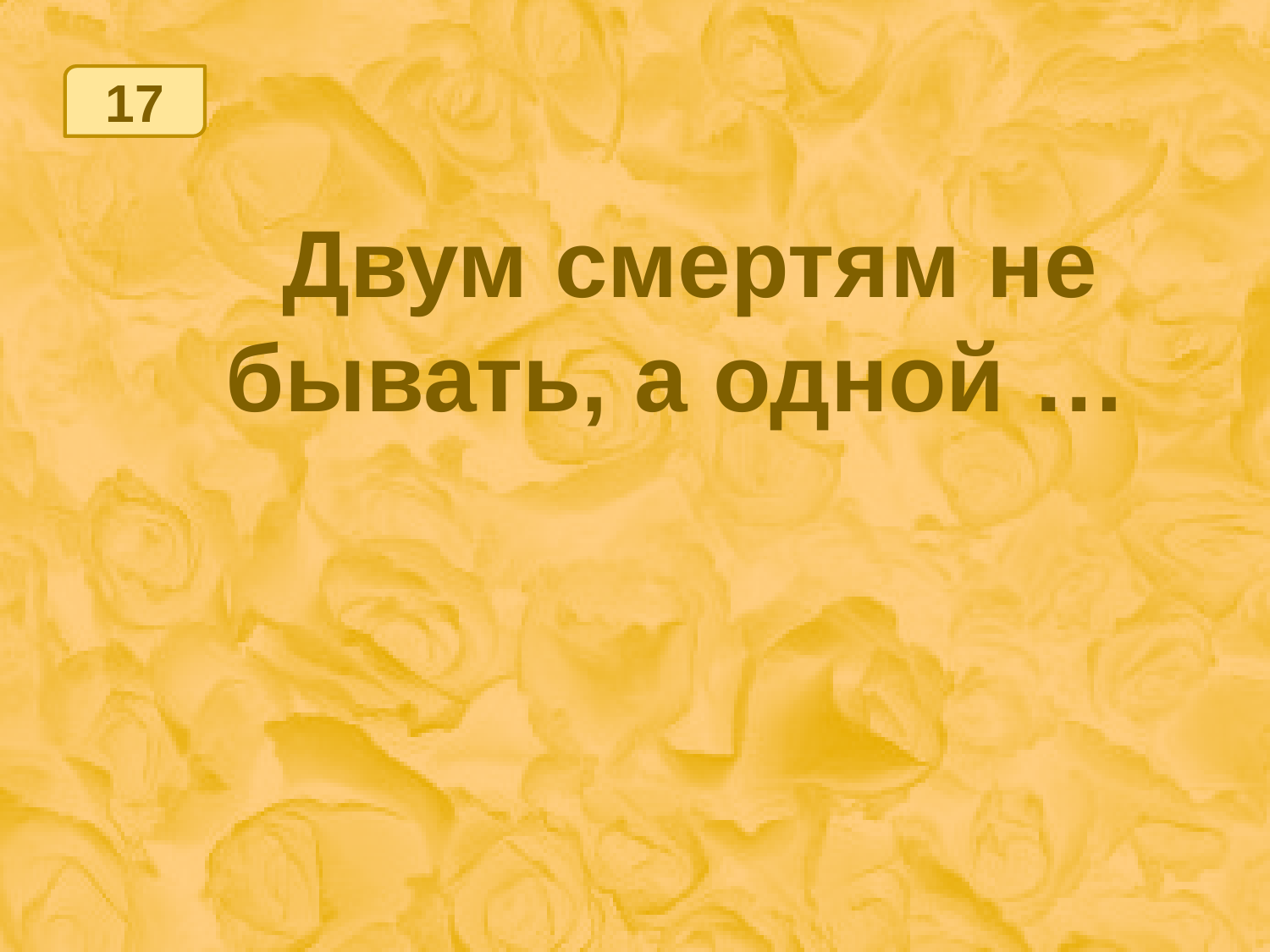

17
Двум смертям не бывать, а одной …